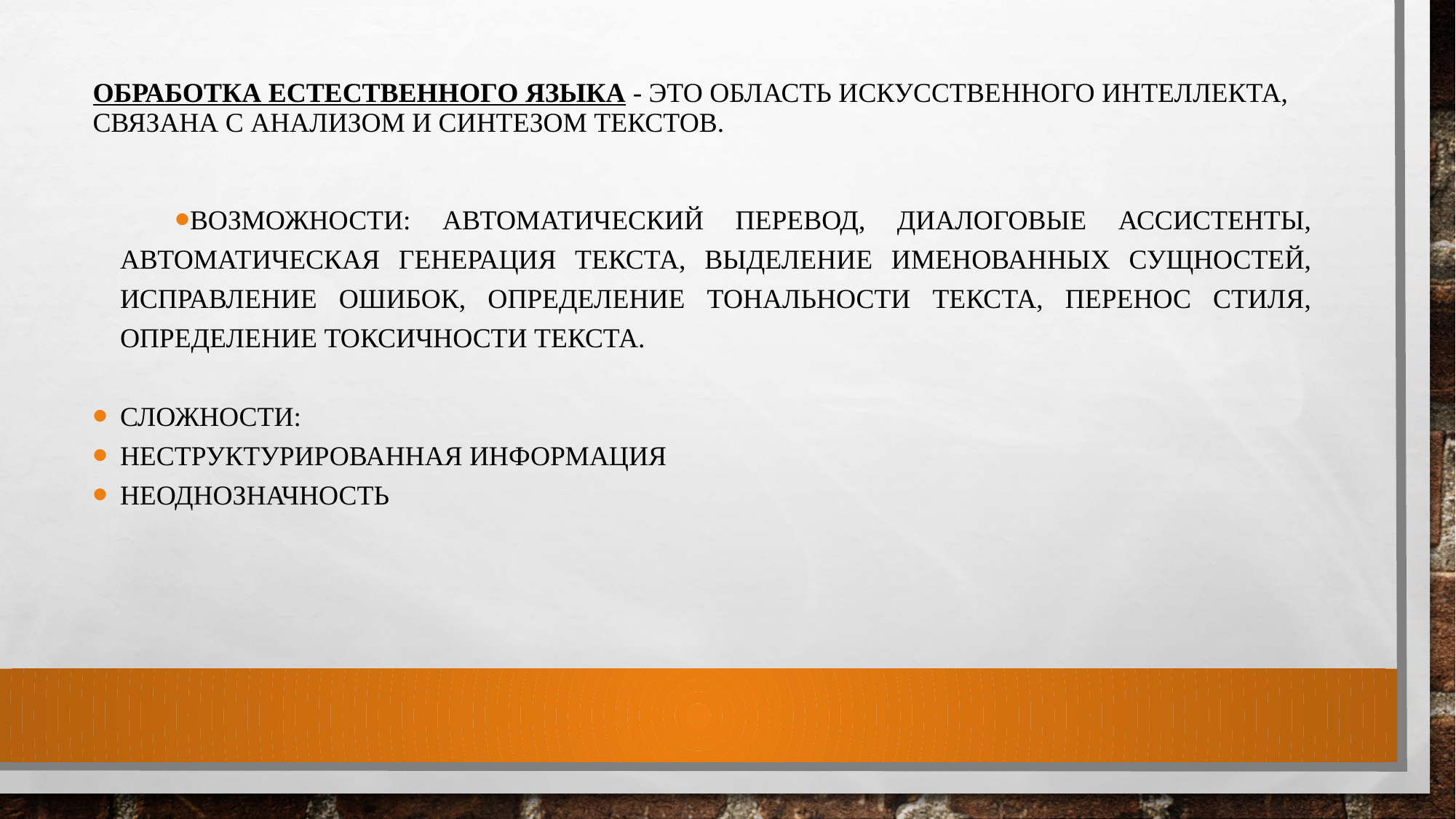

# Обработка естественного языка - это область искусственного интеллекта, связана с анализом и синтезом текстов.
Возможности: автоматический перевод, диалоговые ассистенты, автоматическая генерация текста, выделение именованных сущностей, исправление ошибок, определение тональности текста, перенос стиля, определение токсичности текста.

Сложности:
неструктурированная информация
неоднозначность